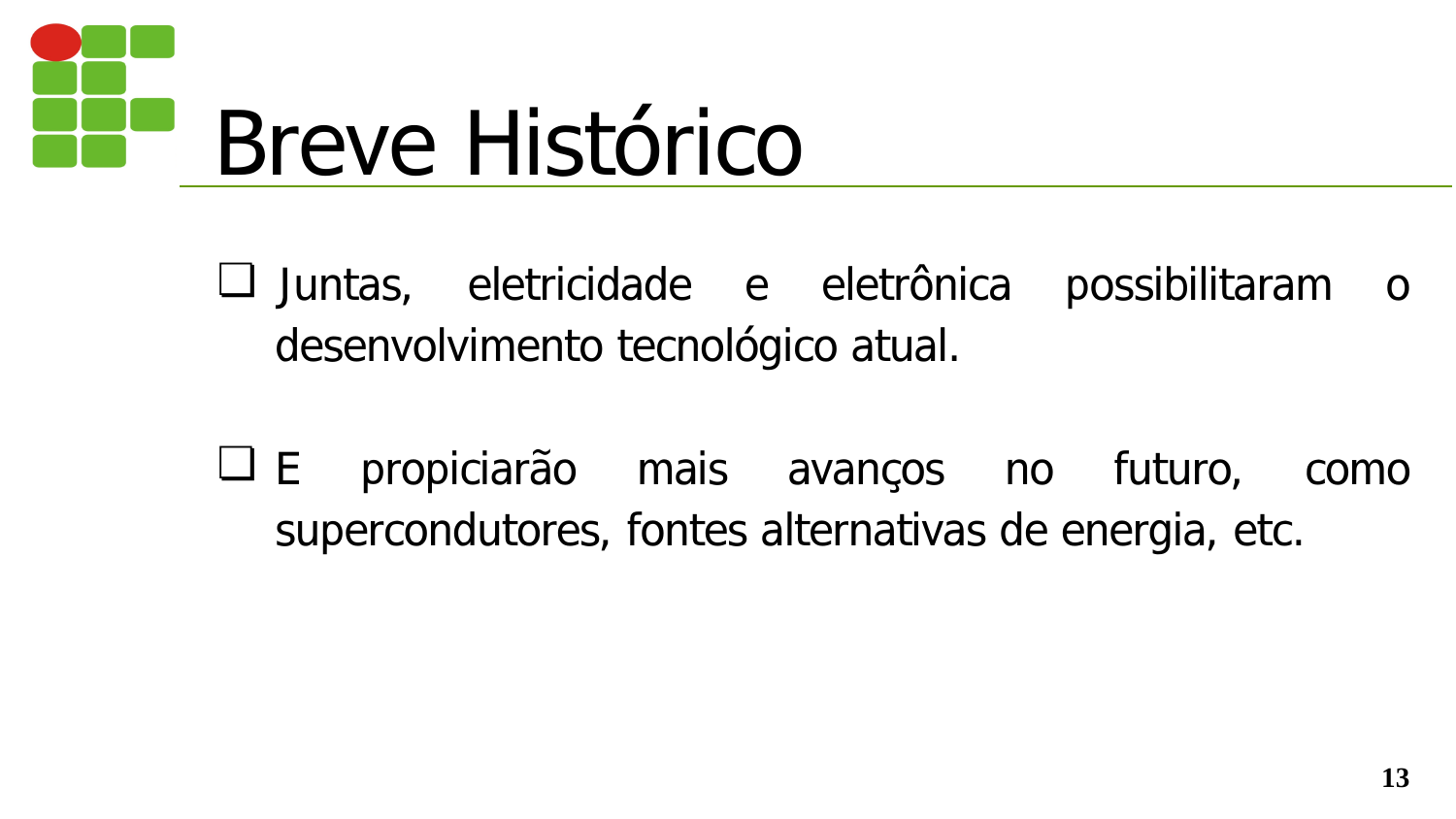

# Breve Histórico
Juntas, eletricidade e eletrônica possibilitaram o desenvolvimento tecnológico atual.

E propiciarão mais avanços no futuro, como supercondutores, fontes alternativas de energia, etc.

13